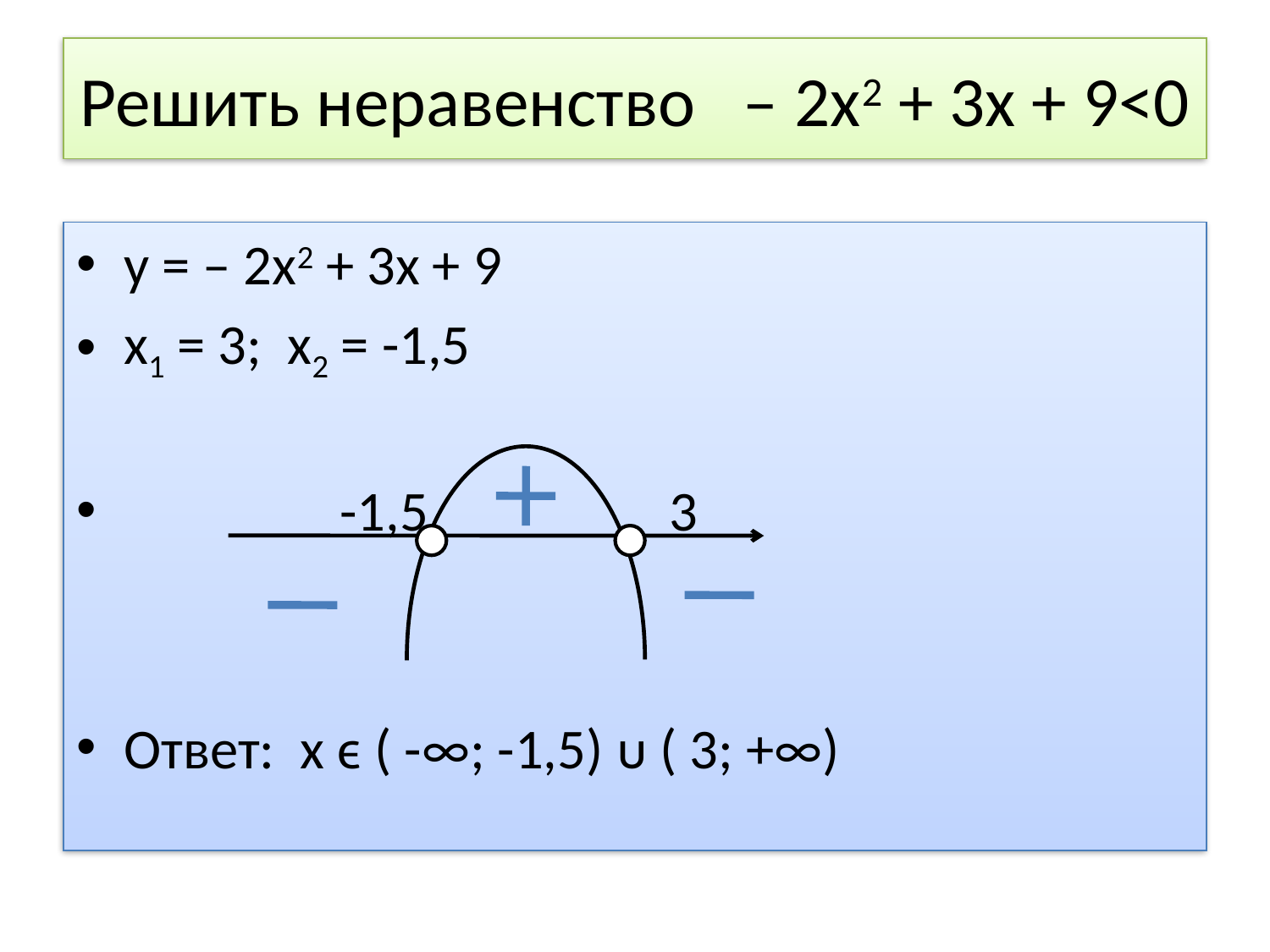

# Решить неравенство   – 2х2 + 3х + 9˂0
у = – 2х2 + 3х + 9
х1 = 3;  х2 = -1,5

                 -1,5                   3

Ответ:  х ϵ ( -∞; -1,5) ᴜ ( 3; +∞)